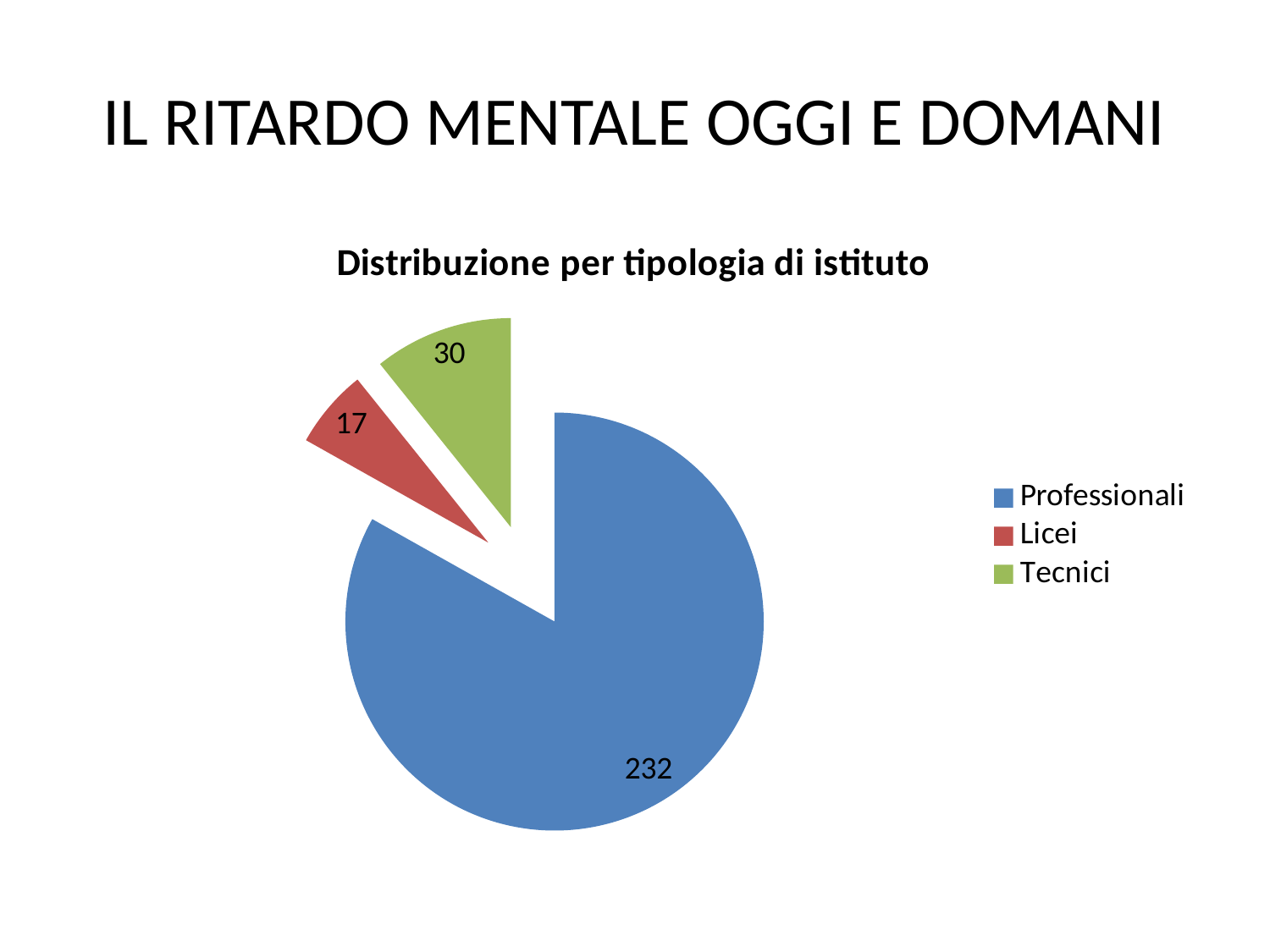

# IL RITARDO MENTALE OGGI E DOMANI

### Chart:

| Category | Distribuzione per tipologia di istituto |
|---|---|
| Professionali | 232.0 |
| Licei | 17.0 |
| Tecnici | 30.0 |